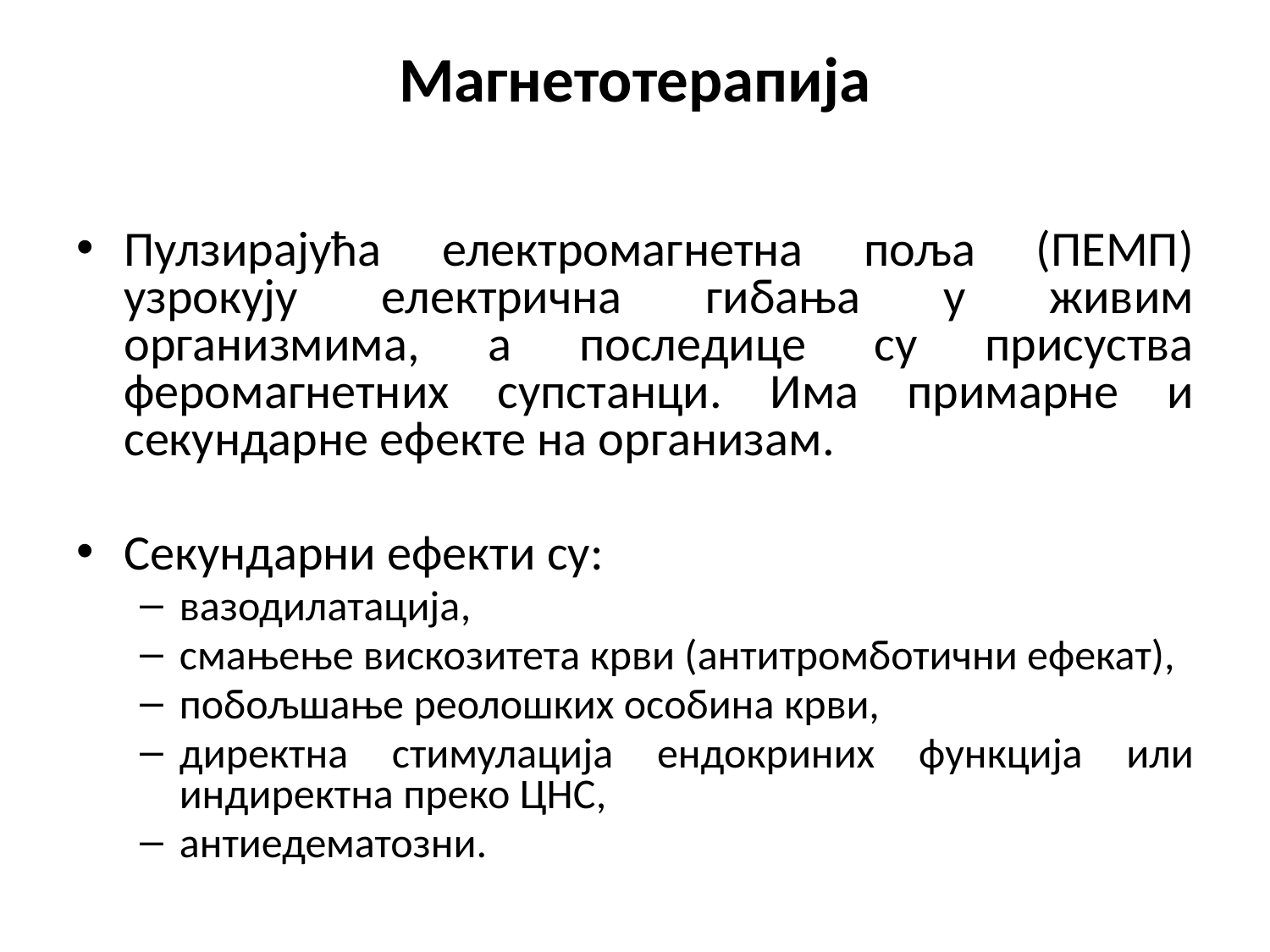

# Магнетотерапија
Пулзирајућа електромагнетна поља (ПЕМП) узрокују електрична гибања у живим организмима, а последице су присуства феромагнетних супстанци. Има примарне и секундарне ефекте на организам.

Секундарни ефекти су:
вазодилатација,
смањење вискозитета крви (антитромботични ефекат),
побољшање реолошких особина крви,
директна стимулација ендокриних функција или индиректна преко ЦНС,
антиедематозни.